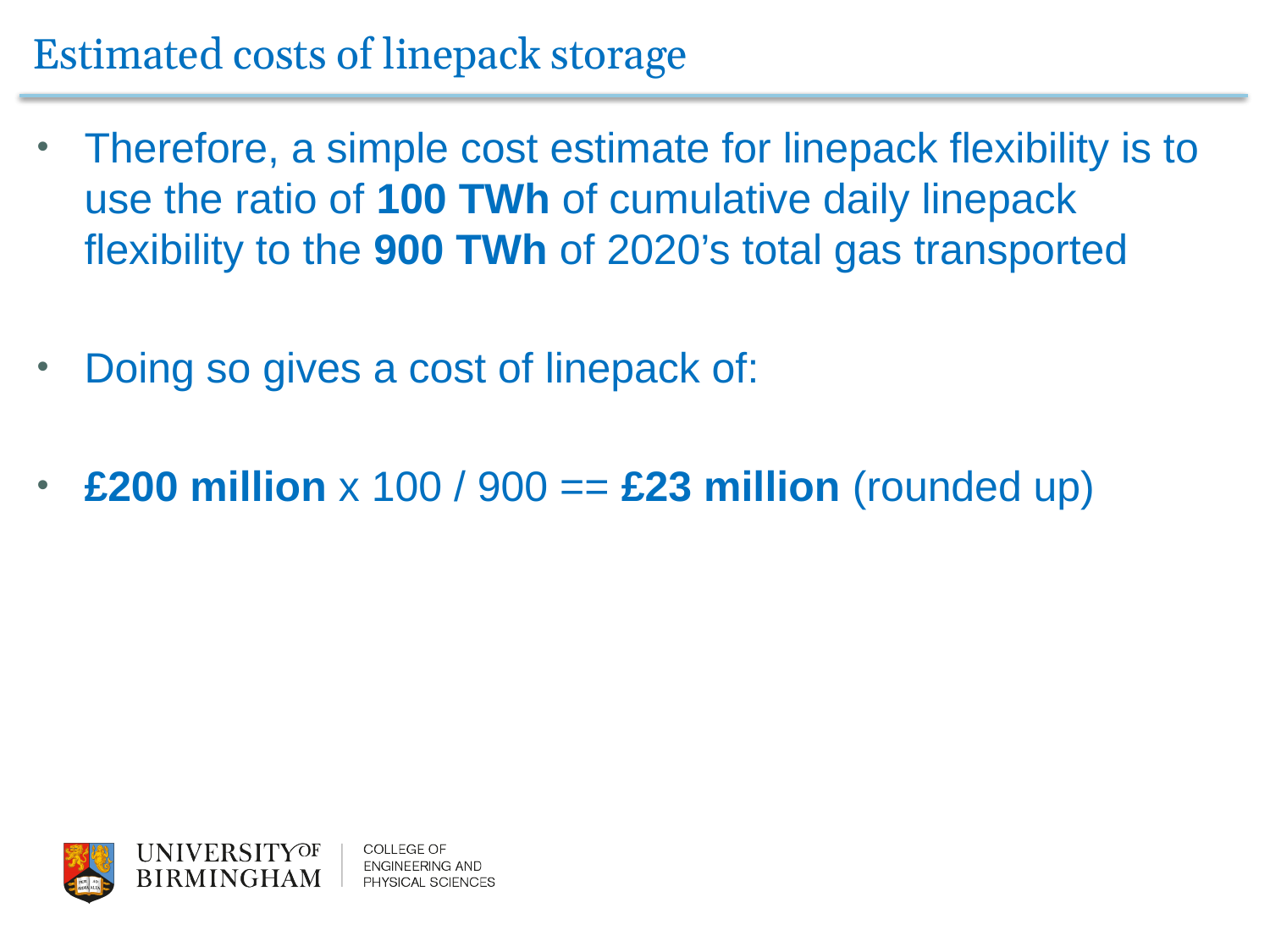

# Estimated costs of linepack storage
Therefore, a simple cost estimate for linepack flexibility is to use the ratio of 100 TWh of cumulative daily linepack flexibility to the 900 TWh of 2020’s total gas transported

Doing so gives a cost of linepack of:

£200 million x 100 / 900 == £23 million (rounded up)